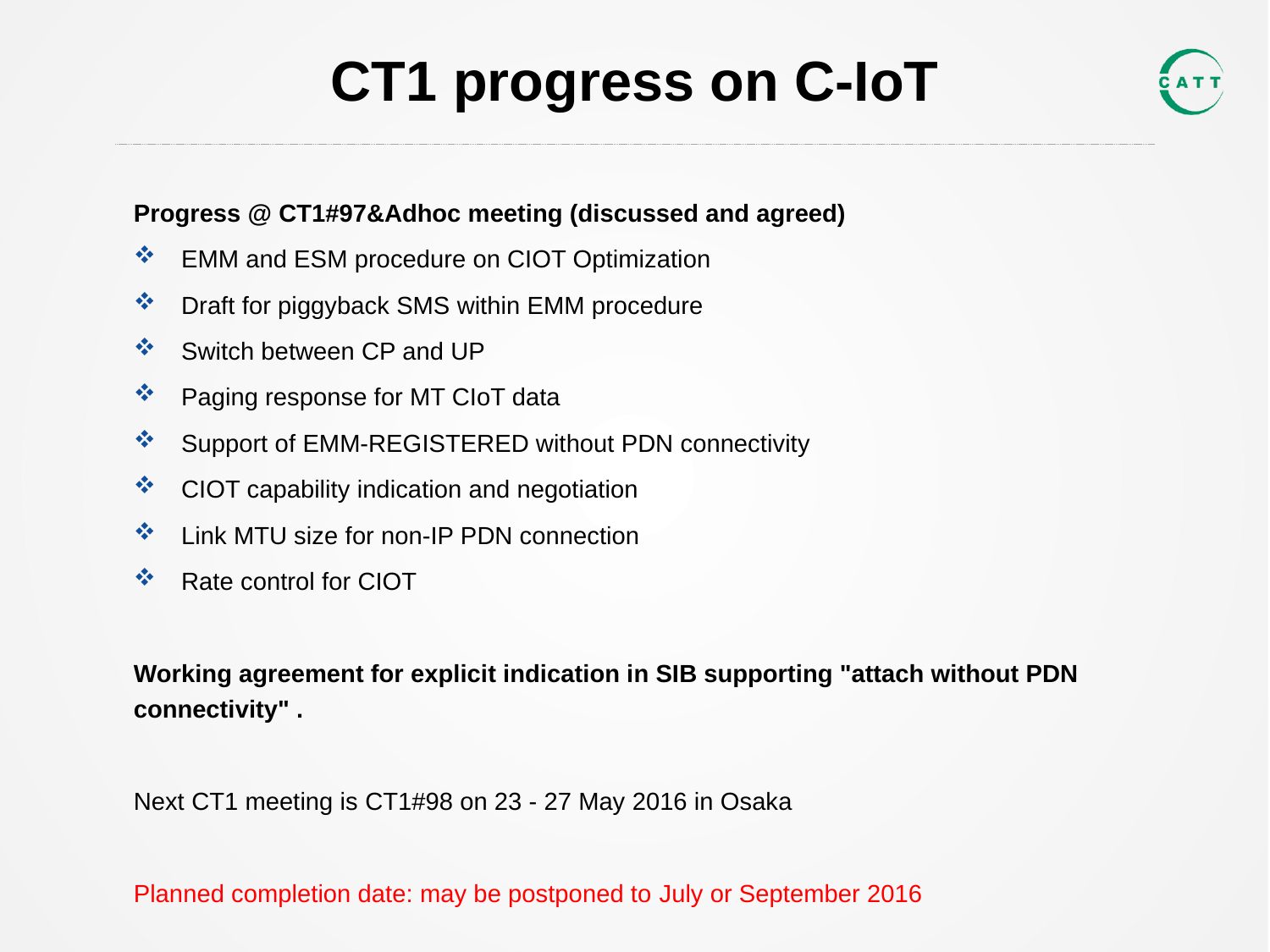

# CT1 progress on C-IoT
Progress @ CT1#97&Adhoc meeting (discussed and agreed)
EMM and ESM procedure on CIOT Optimization
Draft for piggyback SMS within EMM procedure
Switch between CP and UP
Paging response for MT CIoT data
Support of EMM-REGISTERED without PDN connectivity
CIOT capability indication and negotiation
Link MTU size for non-IP PDN connection
Rate control for CIOT

Working agreement for explicit indication in SIB supporting "attach without PDN connectivity" .

Next CT1 meeting is CT1#98 on 23 - 27 May 2016 in Osaka

Planned completion date: may be postponed to July or September 2016